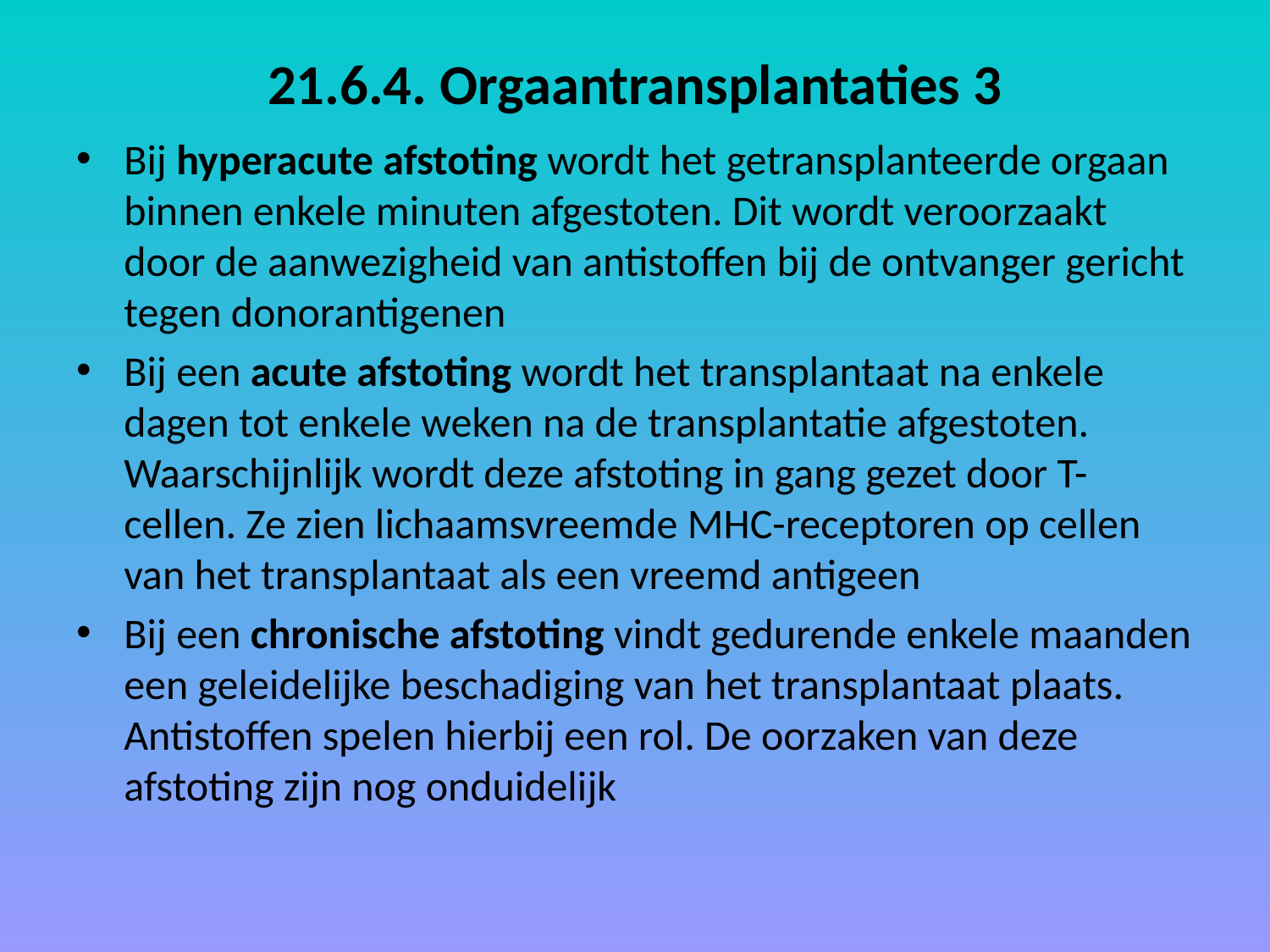

# 21.6.4. Orgaantransplantaties 3
Bij hyperacute afstoting wordt het getransplanteerde orgaan binnen enkele minuten afgestoten. Dit wordt veroorzaakt door de aanwezigheid van antistoffen bij de ontvanger gericht tegen donorantigenen
Bij een acute afstoting wordt het transplantaat na enkele dagen tot enkele weken na de transplantatie afgestoten. Waarschijnlijk wordt deze afstoting in gang gezet door T-cellen. Ze zien lichaamsvreemde MHC-receptoren op cellen van het transplantaat als een vreemd antigeen
Bij een chronische afstoting vindt gedurende enkele maanden een geleidelijke beschadiging van het transplantaat plaats. Antistoffen spelen hierbij een rol. De oorzaken van deze afstoting zijn nog onduidelijk